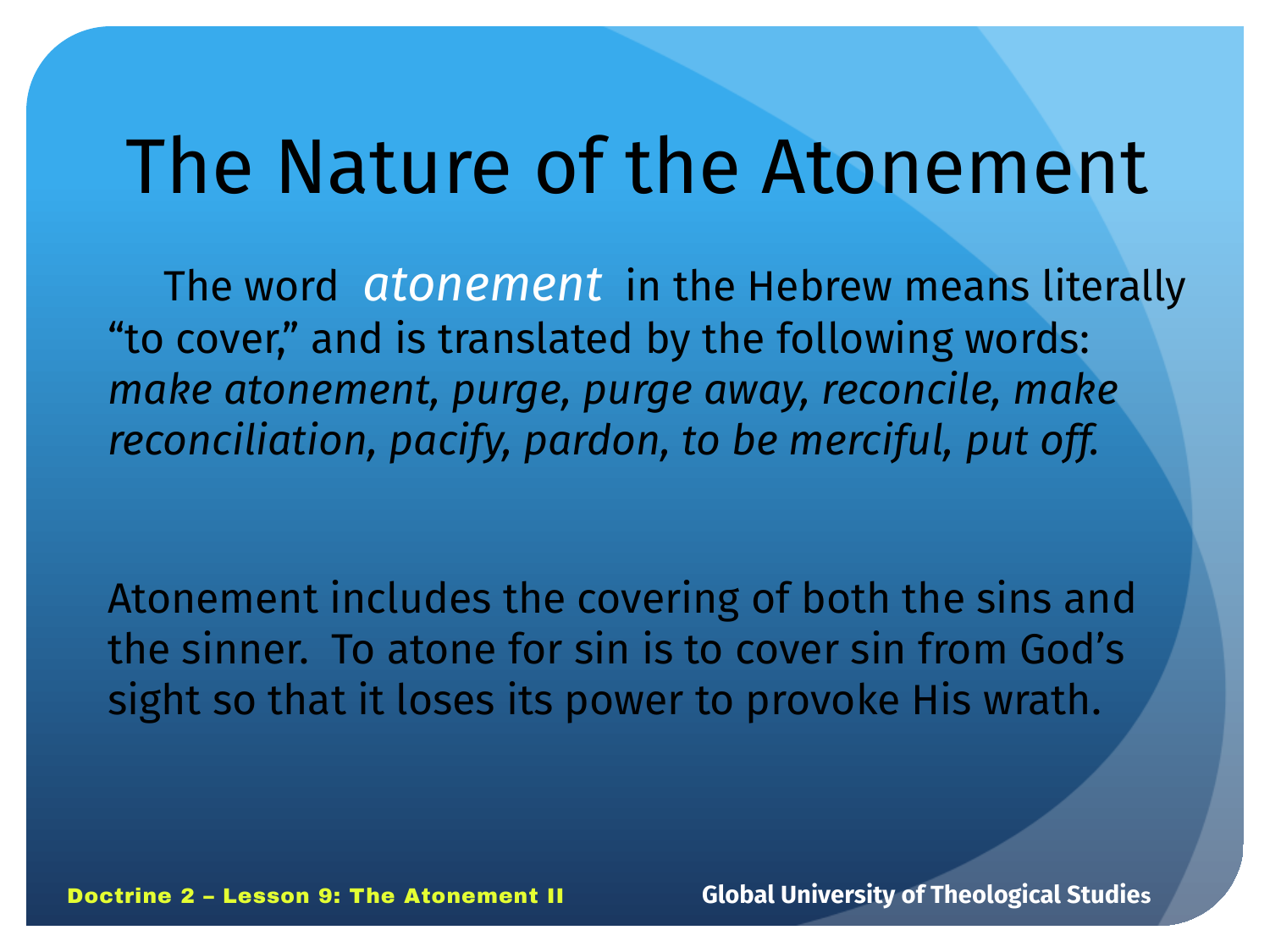

The Nature of the Atonement
     The word  atonement  in the Hebrew means literally “to cover,” and is translated by the following words:  make atonement, purge, purge away, reconcile, make reconciliation, pacify, pardon, to be merciful, put off.
Atonement includes the covering of both the sins and the sinner.  To atone for sin is to cover sin from God’s sight so that it loses its power to provoke His wrath.
Doctrine 2 – Lesson 9: The Atonement II		Global University of Theological Studies